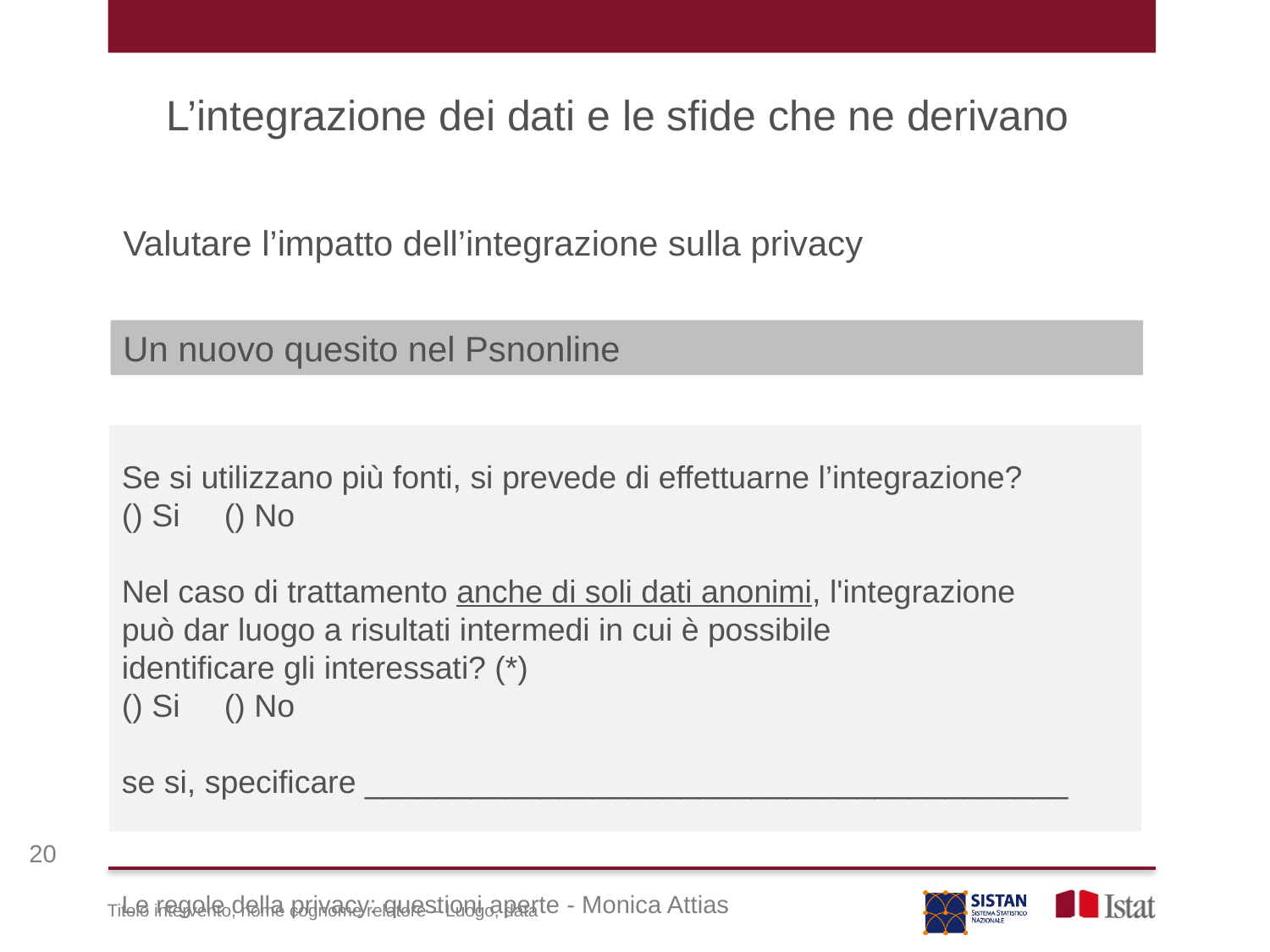

L’integrazione dei dati e le sfide che ne derivano
Valutare l’impatto dell’integrazione sulla privacy
Un nuovo quesito nel Psnonline
Se si utilizzano più fonti, si prevede di effettuarne l’integrazione?
() Si     () No
Nel caso di trattamento anche di soli dati anonimi, l'integrazione
può dar luogo a risultati intermedi in cui è possibile
identificare gli interessati? (*)
() Si     () No
se si, specificare ________________________________________
20
Le regole della privacy: questioni aperte - Monica Attias
Titolo intervento, nome cognome relatore – Luogo, data